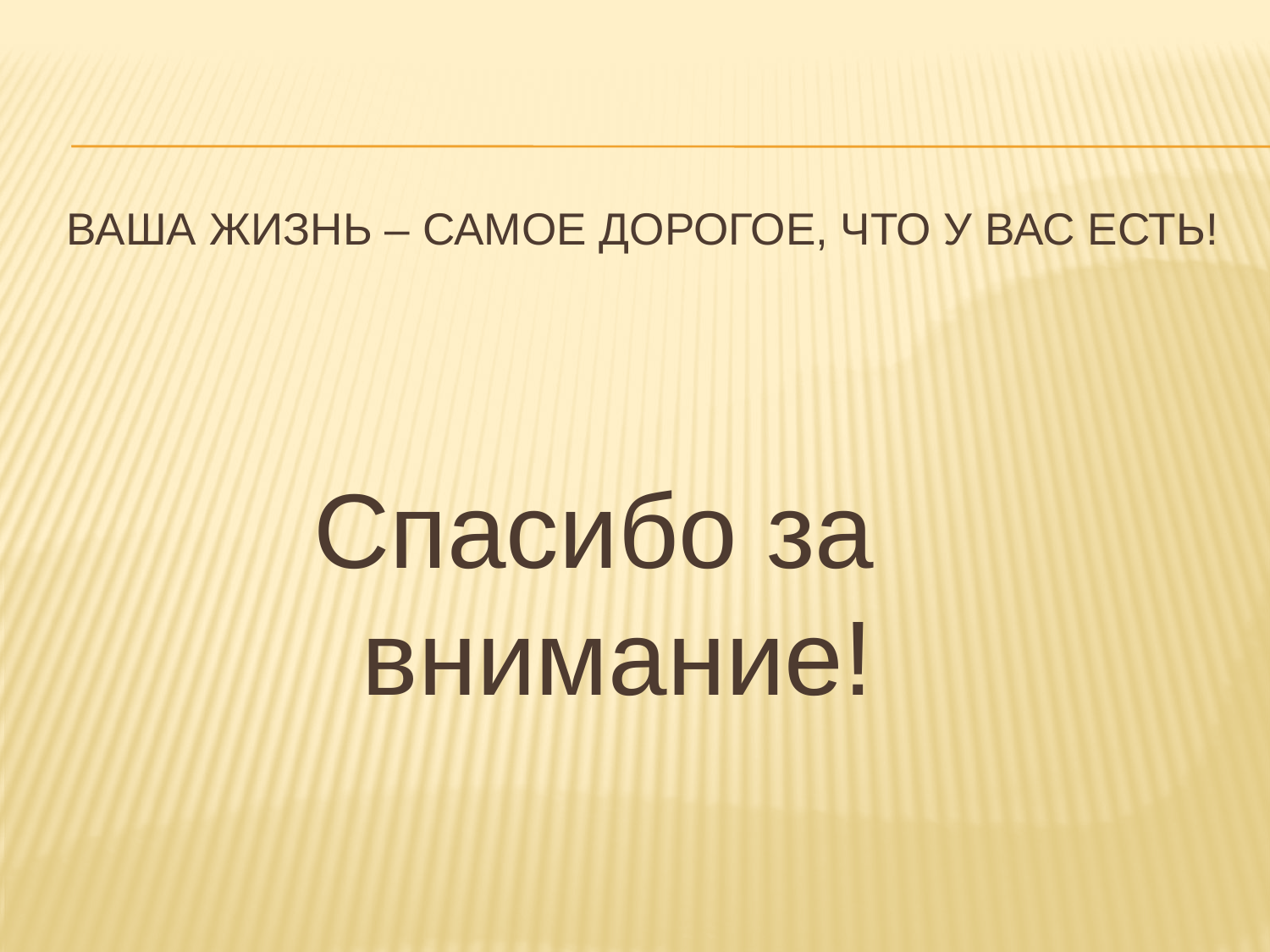

# Ваша жизнь – самое дорогое, что у вас есть!
Спасибо за внимание!